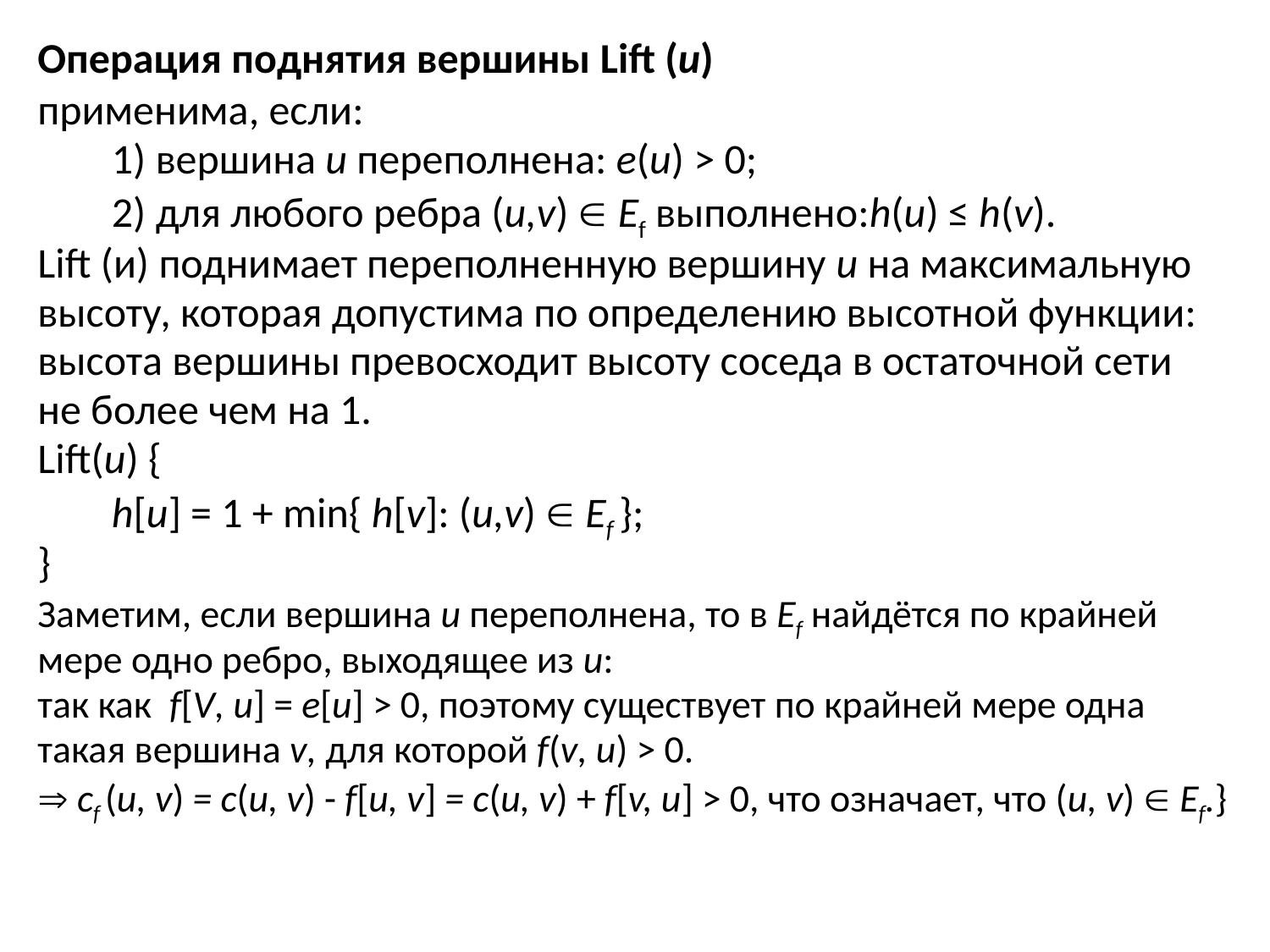

# Операция поднятия вершины Lift (u)
применима, если:
	1) вершина u переполнена: e(u) > 0;
	2) для любого ребра (u,v) ∈ Ef выполнено:h(u) ≤ h(v).
Lift (и) поднимает переполненную вершину и на максимальную
высоту, которая допустима по определению высотной функции:
высота вершины превосходит высоту соседа в остаточной сети
не более чем на 1.
Lift(u) {
	h[u] = 1 + min{ h[v]: (u,v) ∈ Ef };
}
Заметим, если вершина и переполнена, то в Ef найдётся по крайней
мере одно ребро, выходящее из и:
так как  f[V, и] = е[и] > 0, поэтому существует по крайней мере одна
такая вершина v, для которой f(v, и) > 0.
⇒ cf (u, v) = c(u, v) - f[u, v] = c(u, v) + f[v, u] > 0, что означает, что (и, v) ∈ Ef.}